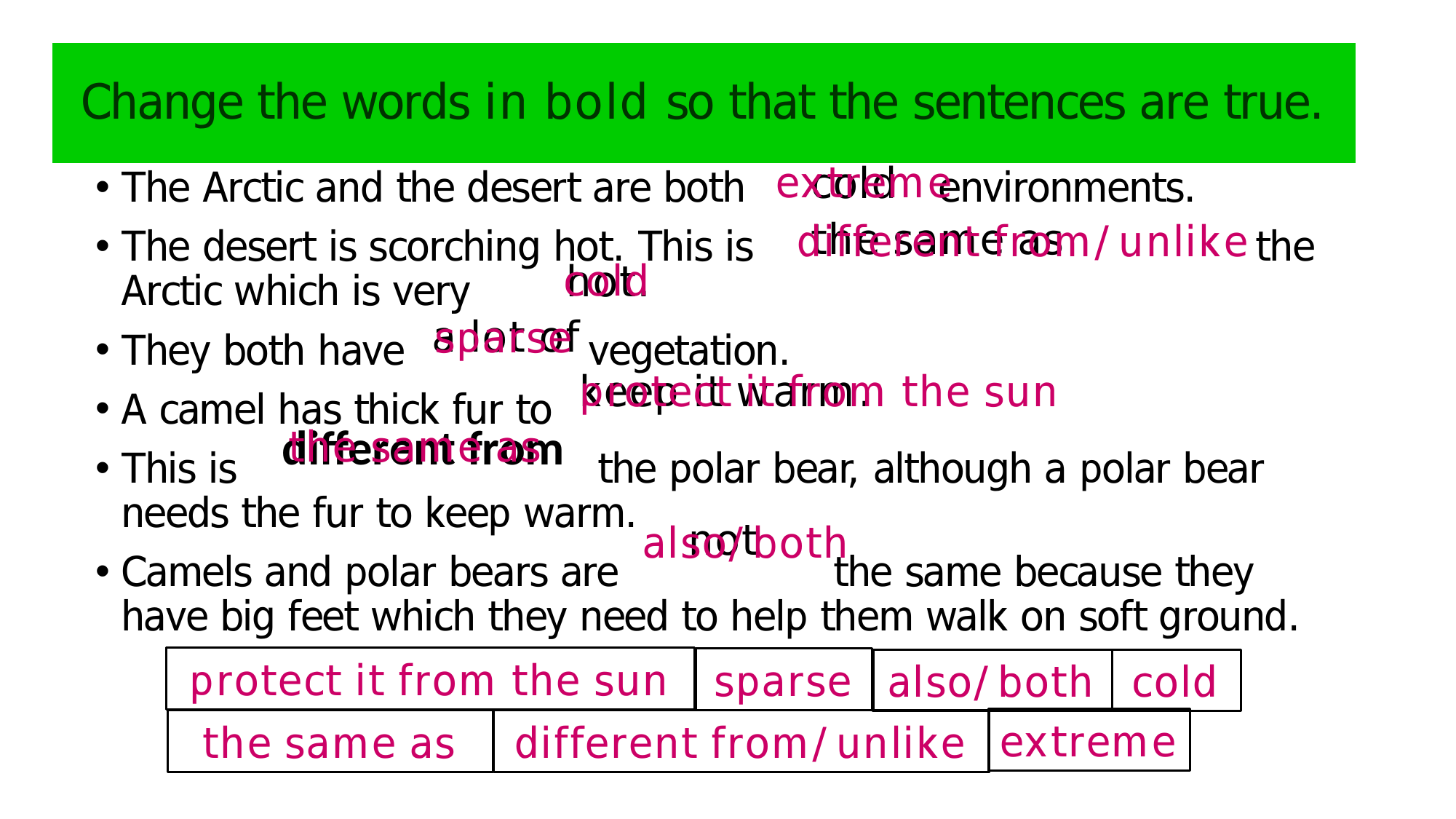

# Change the words in bold so that the sentences are true.
extreme
cold
The Arctic and the desert are both               environments.
The desert is scorching hot. This is                                       the Arctic which is very
They both have               vegetation.
A camel has thick fur to
This is                            the polar bear, although a polar bear needs the fur to keep warm.
Camels and polar bears are                 the same because they have big feet which they need to help them walk on soft ground.

the same as
different from/unlike
cold
hot.
a lot of
sparse
keep it warm.
protect it from the sun
different from
the same as
not
also/both
protect it from the sun
sparse
also/both
cold
extreme
the same as
different from/unlike